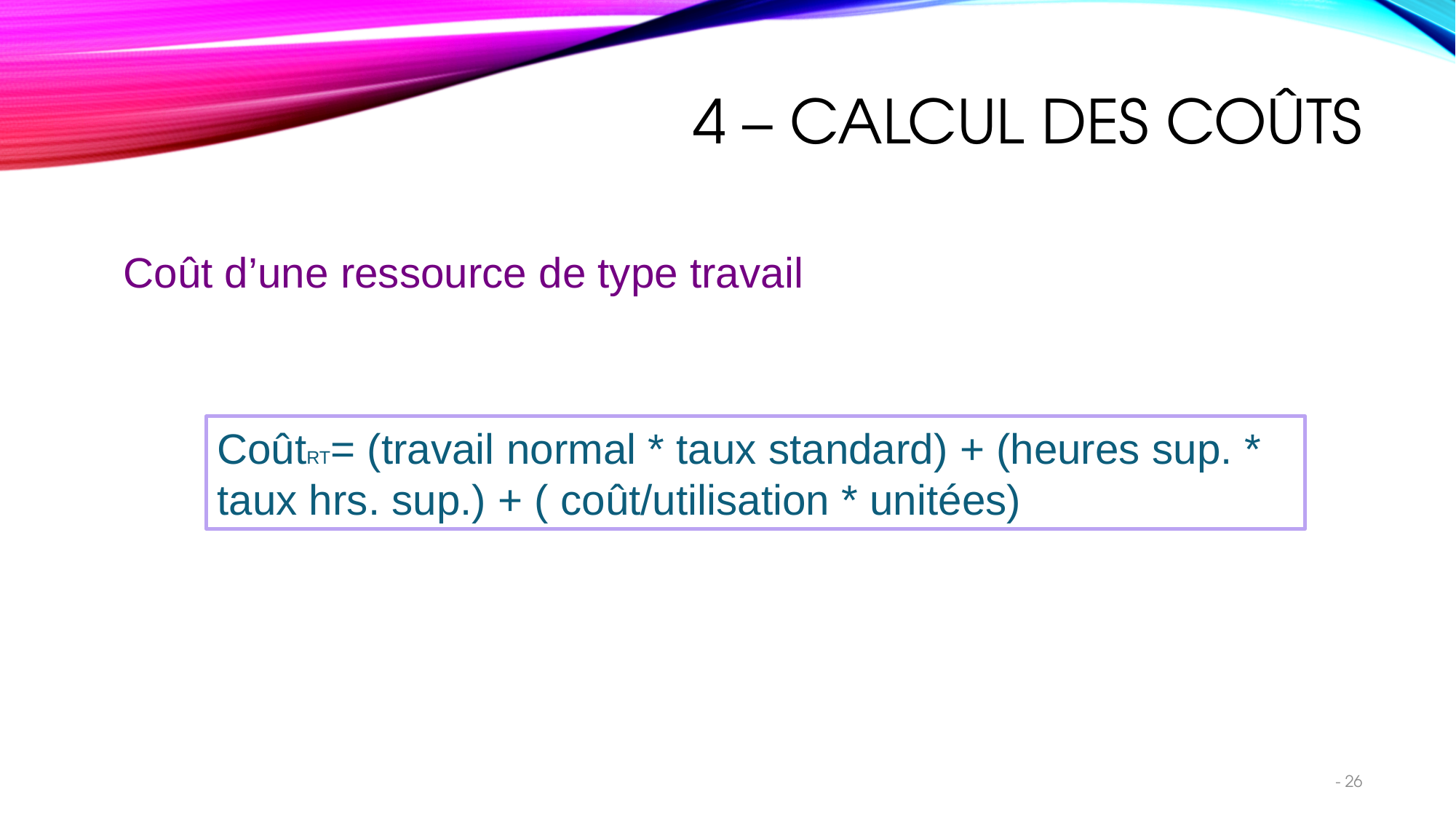

# 4 – Calcul des coûts
Coût d’une ressource de type travail
CoûtRT= (travail normal * taux standard) + (heures sup. *  taux hrs. sup.) + ( coût/utilisation * unitées)
26